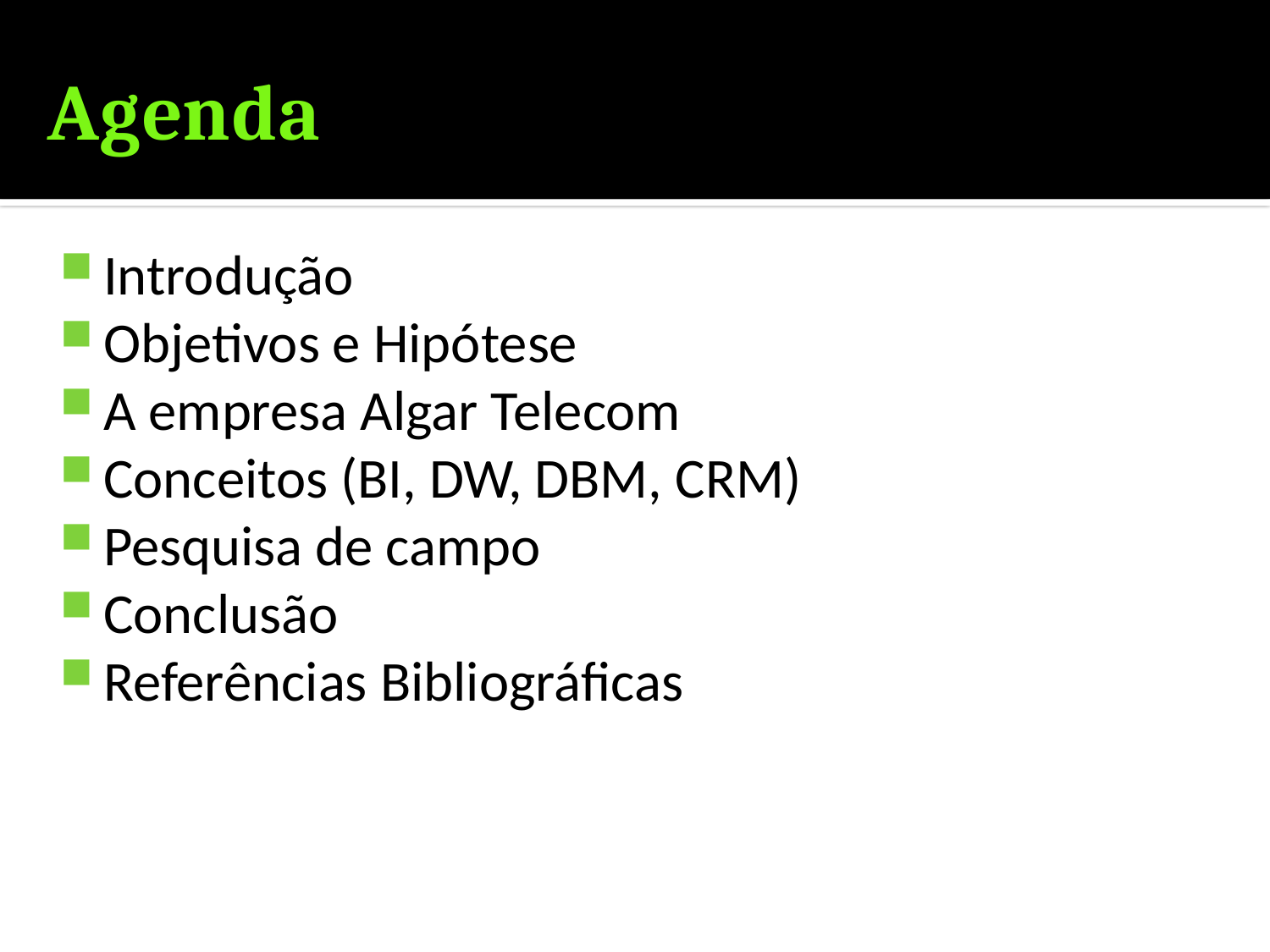

# Agenda
Introdução
Objetivos e Hipótese
A empresa Algar Telecom
Conceitos (BI, DW, DBM, CRM)
Pesquisa de campo
Conclusão
Referências Bibliográficas